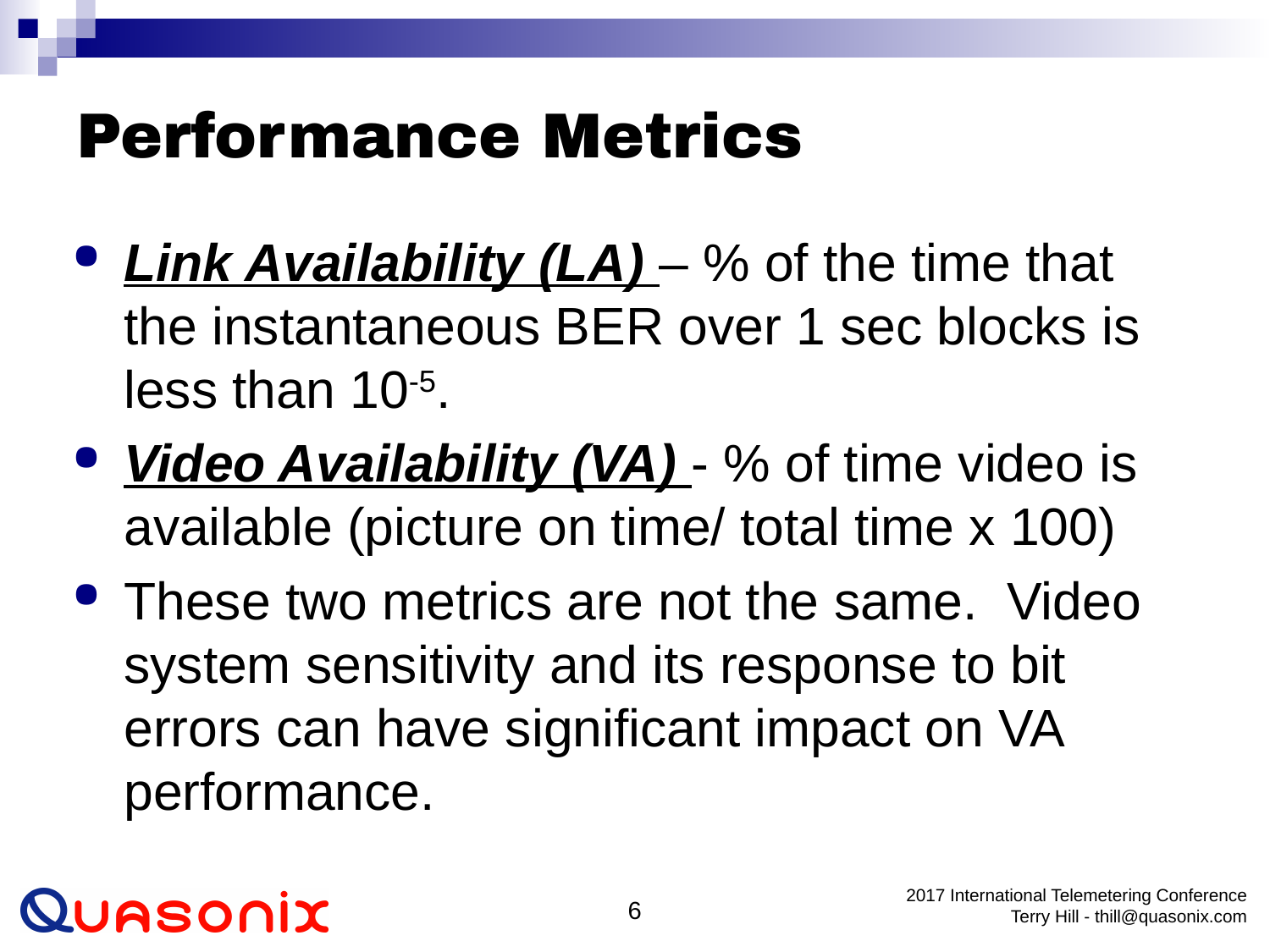

# Performance Metrics
Link Availability (LA) – % of the time that the instantaneous BER over 1 sec blocks is less than 10-5.
Video Availability (VA) - % of time video is available (picture on time/ total time x 100)
These two metrics are not the same.  Video system sensitivity and its response to bit errors can have significant impact on VA performance.